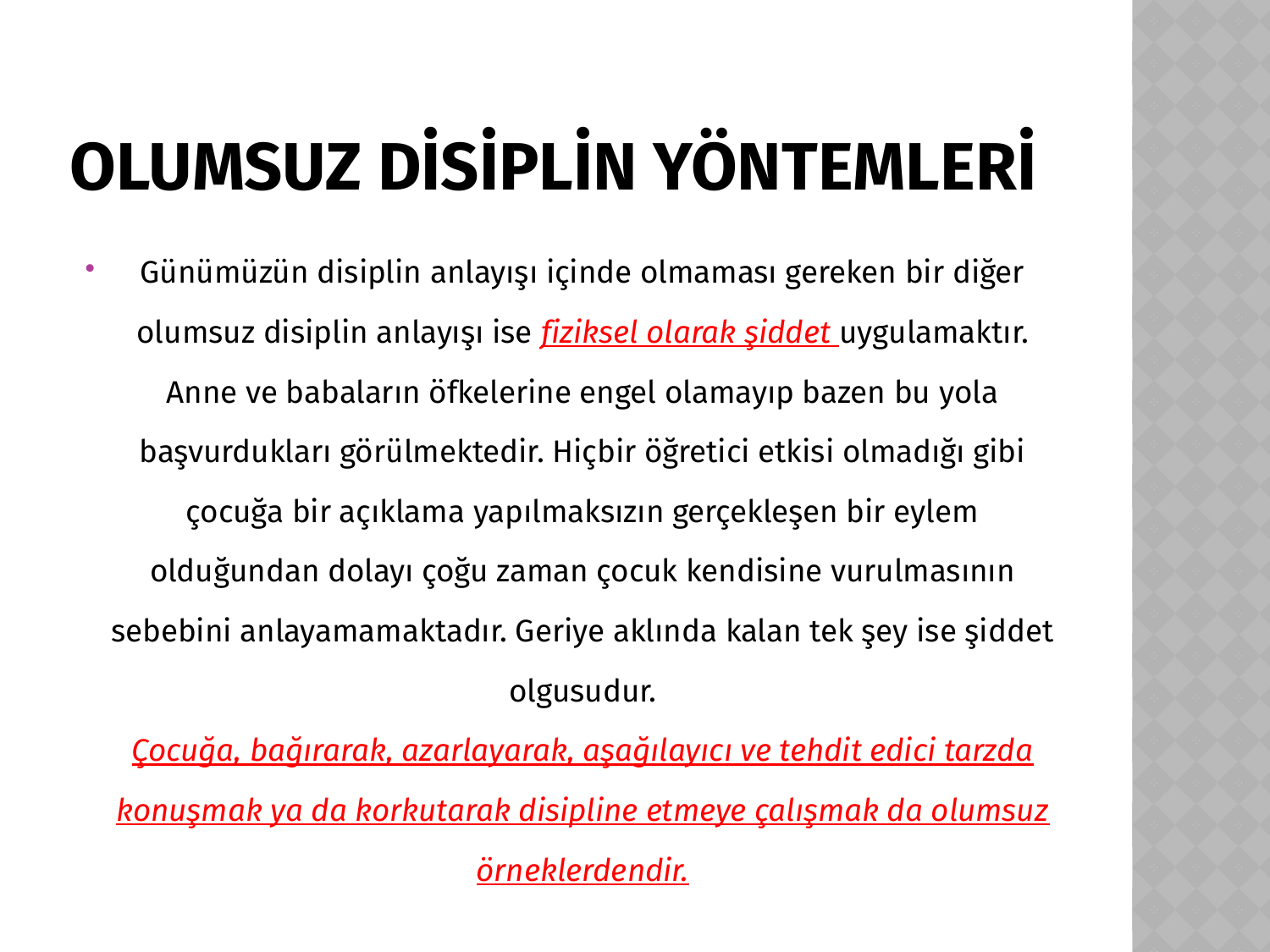

# OLUMSUZ DİSİPLİN YÖNTEMLERİ
Günümüzün disiplin anlayışı içinde olmaması gereken bir diğer olumsuz disiplin anlayışı ise fiziksel olarak şiddet uygulamaktır. Anne ve babaların öfkelerine engel olamayıp bazen bu yola başvurdukları görülmektedir. Hiçbir öğretici etkisi olmadığı gibi çocuğa bir açıklama yapılmaksızın gerçekleşen bir eylem olduğundan dolayı çoğu zaman çocuk kendisine vurulmasının sebebini anlayamamaktadır. Geriye aklında kalan tek şey ise şiddet olgusudur.
Çocuğa, bağırarak, azarlayarak, aşağılayıcı ve tehdit edici tarzda konuşmak ya da korkutarak disipline etmeye çalışmak da olumsuz örneklerdendir.